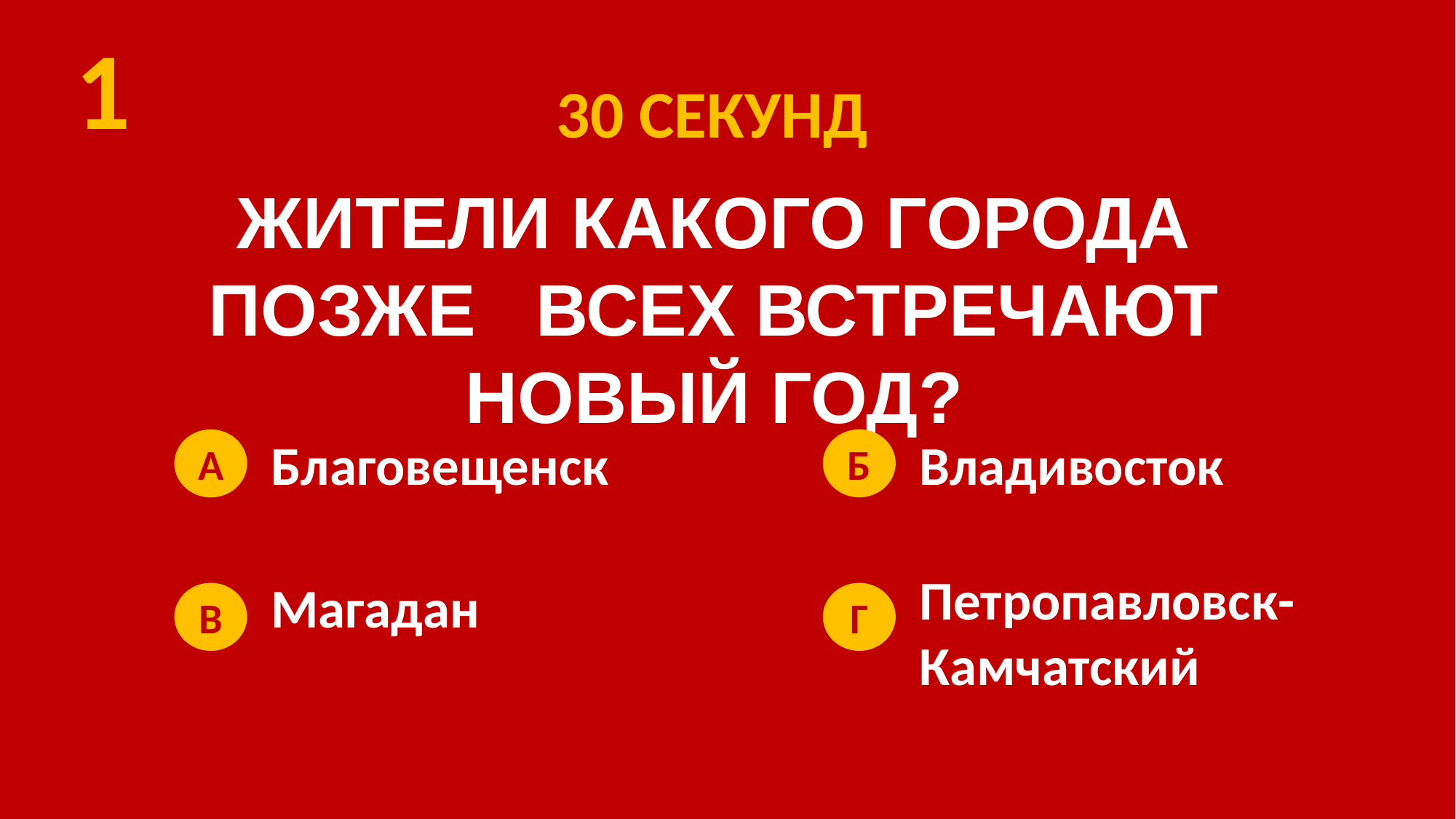

1
30 СЕКУНД
ЖИТЕЛИ КАКОГО ГОРОДА ПОЗЖЕ   ВСЕХ ВСТРЕЧАЮТ НОВЫЙ ГОД?
Благовещенск
Владивосток
Б
А
Петропавловск-Камчатский
Магадан
В
Г